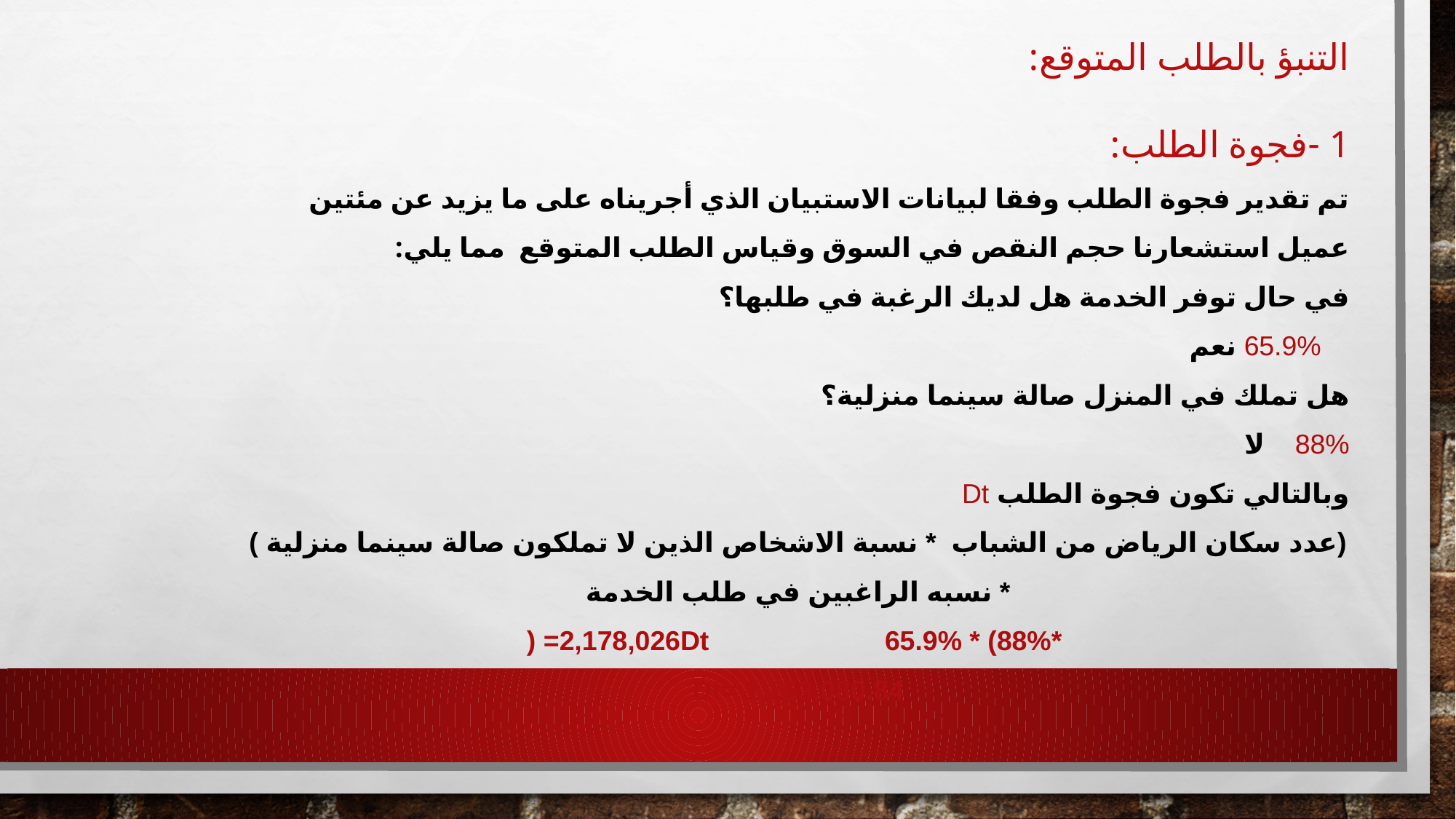

التنبؤ بالطلب المتوقع:

1 -فجوة الطلب:
تم تقدير فجوة الطلب وفقا لبيانات الاستبيان الذي أجريناه على ما يزيد عن مئتين عميل استشعارنا حجم النقص في السوق وقياس الطلب المتوقع  مما يلي:
في حال توفر الخدمة هل لديك الرغبة في طلبها؟
    65.9% نعم
هل تملك في المنزل صالة سينما منزلية؟
88%    لا
وبالتالي تكون فجوة الطلب Dt
(عدد سكان الرياض من الشباب  * نسبة الاشخاص الذين لا تملكون صالة سينما منزلية ) * نسبه الراغبين في طلب الخدمة
 *88%) * 65.9%                       2,178,026Dt= (
Dt= 1,263,080.84